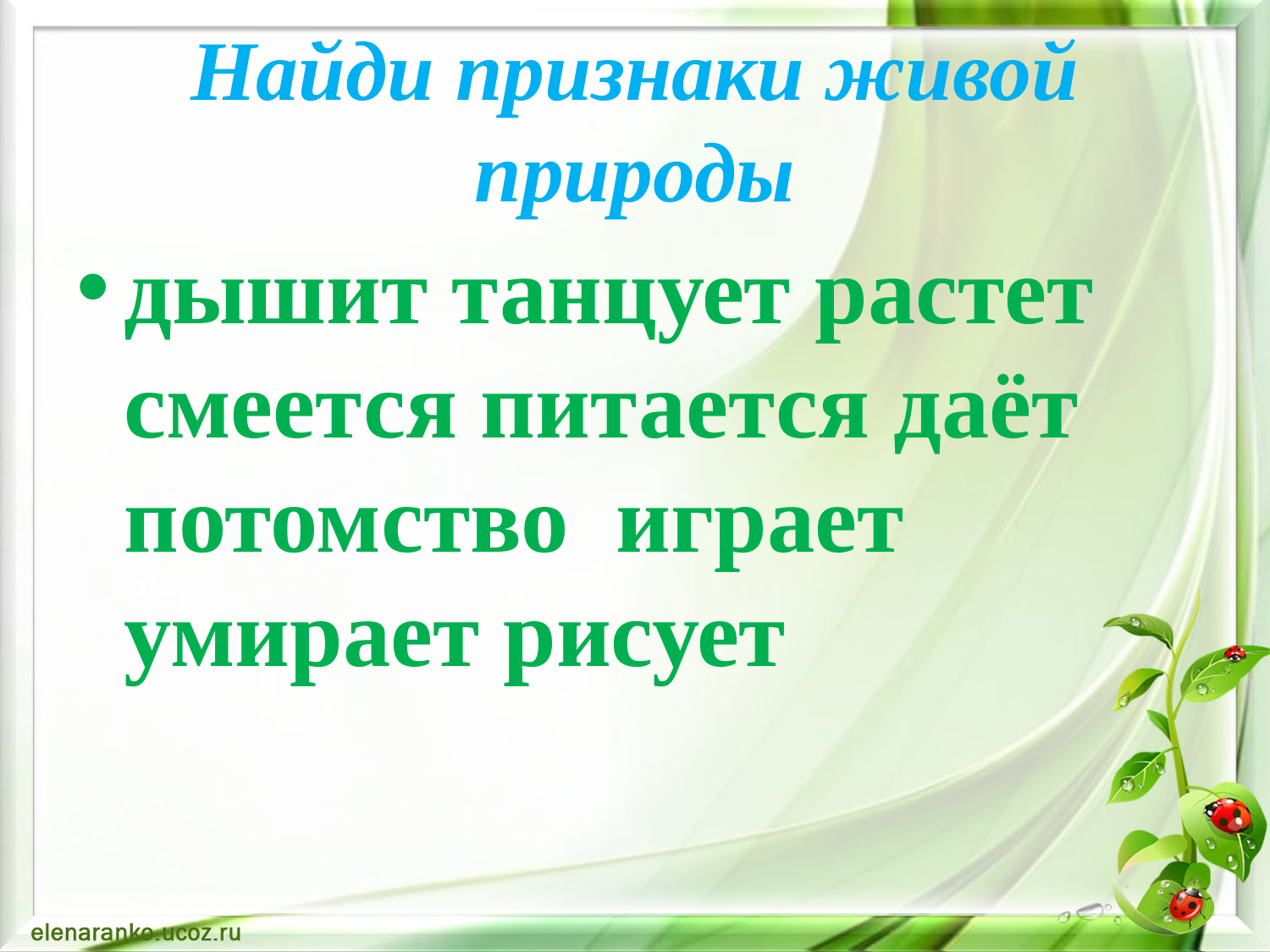

# Найди признаки живой природы
дышит танцует растет  смеется питается даёт потомство  играет умирает рисует